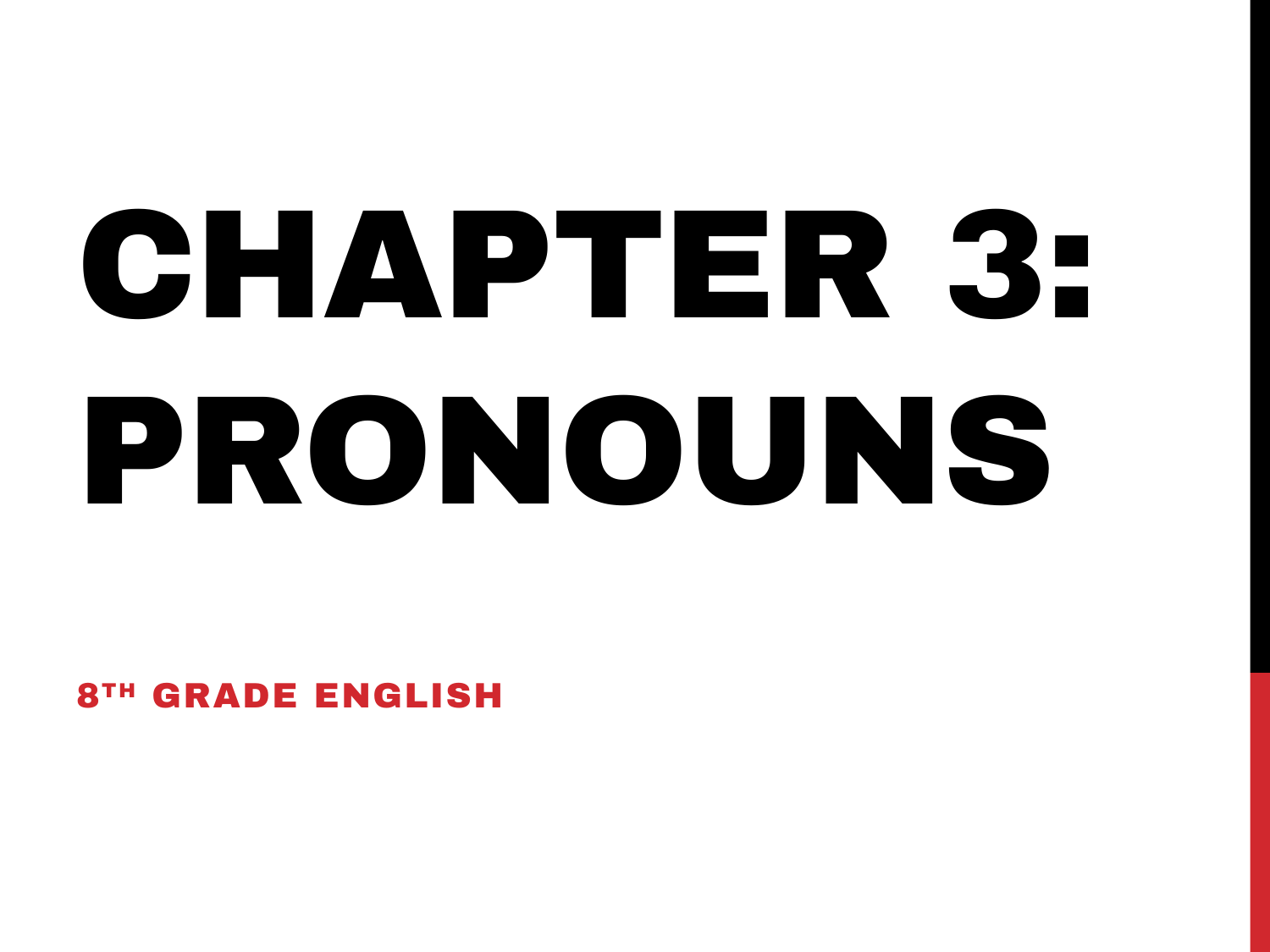

# Chapter 3: Pronouns
8th Grade English